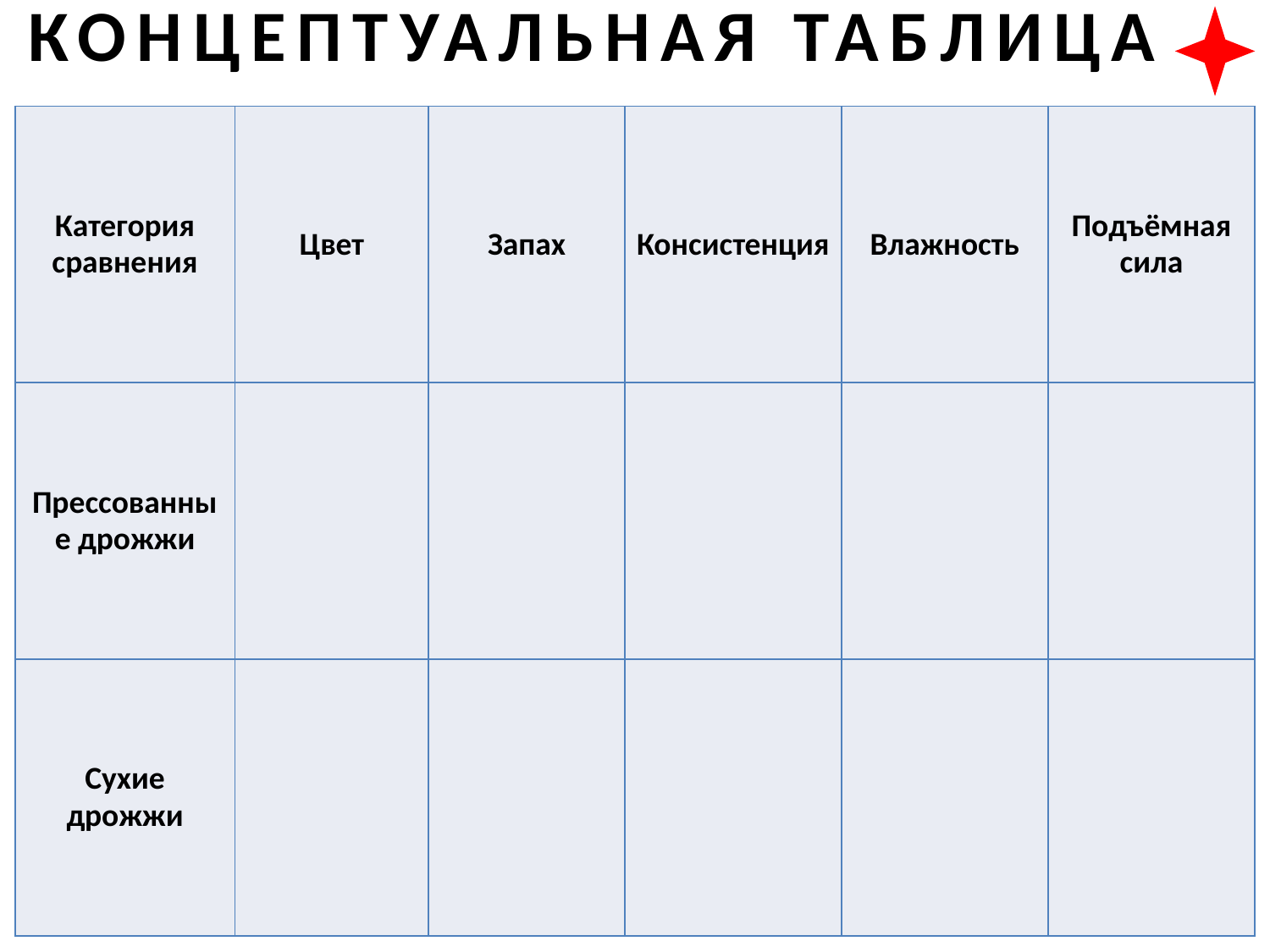

# КОНЦЕПТУАЛЬНАЯ ТАБЛИЦА

| Категория сравнения | Цвет | Запах | Консистенция | Влажность | Подъёмная сила |
| --- | --- | --- | --- | --- | --- |
| Прессованные дрожжи |  |  |  |  |  |
| Сухие дрожжи |  |  |  |  |  |